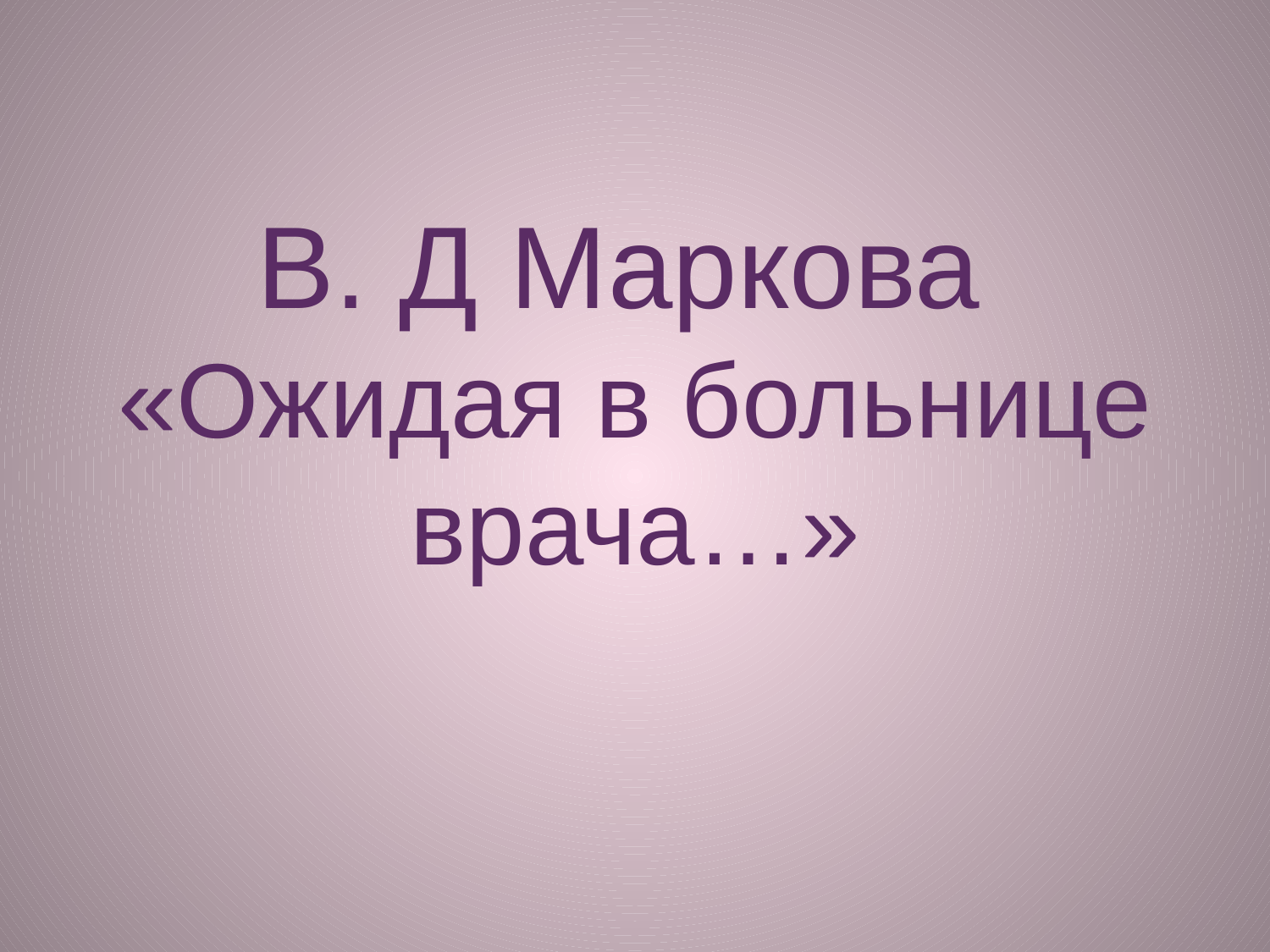

В. Д Маркова
«Ожидая в больнице врача…»